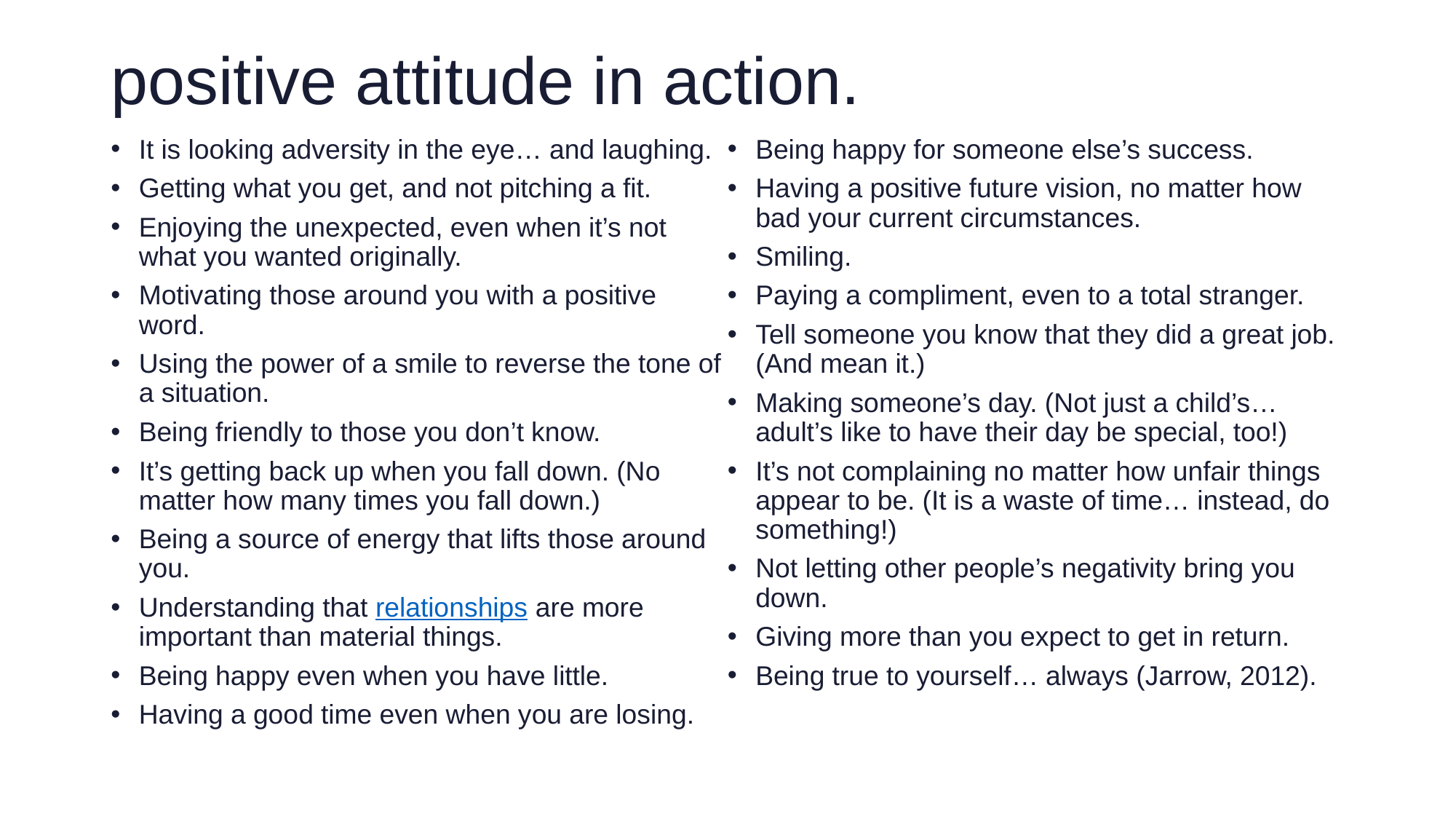

# positive attitude in action.
It is looking adversity in the eye… and laughing.
Getting what you get, and not pitching a fit.
Enjoying the unexpected, even when it’s not what you wanted originally.
Motivating those around you with a positive word.
Using the power of a smile to reverse the tone of a situation.
Being friendly to those you don’t know.
It’s getting back up when you fall down. (No matter how many times you fall down.)
Being a source of energy that lifts those around you.
Understanding that relationships are more important than material things.
Being happy even when you have little.
Having a good time even when you are losing.
Being happy for someone else’s success.
Having a positive future vision, no matter how bad your current circumstances.
Smiling.
Paying a compliment, even to a total stranger.
Tell someone you know that they did a great job. (And mean it.)
Making someone’s day. (Not just a child’s… adult’s like to have their day be special, too!)
It’s not complaining no matter how unfair things appear to be. (It is a waste of time… instead, do something!)
Not letting other people’s negativity bring you down.
Giving more than you expect to get in return.
Being true to yourself… always (Jarrow, 2012).